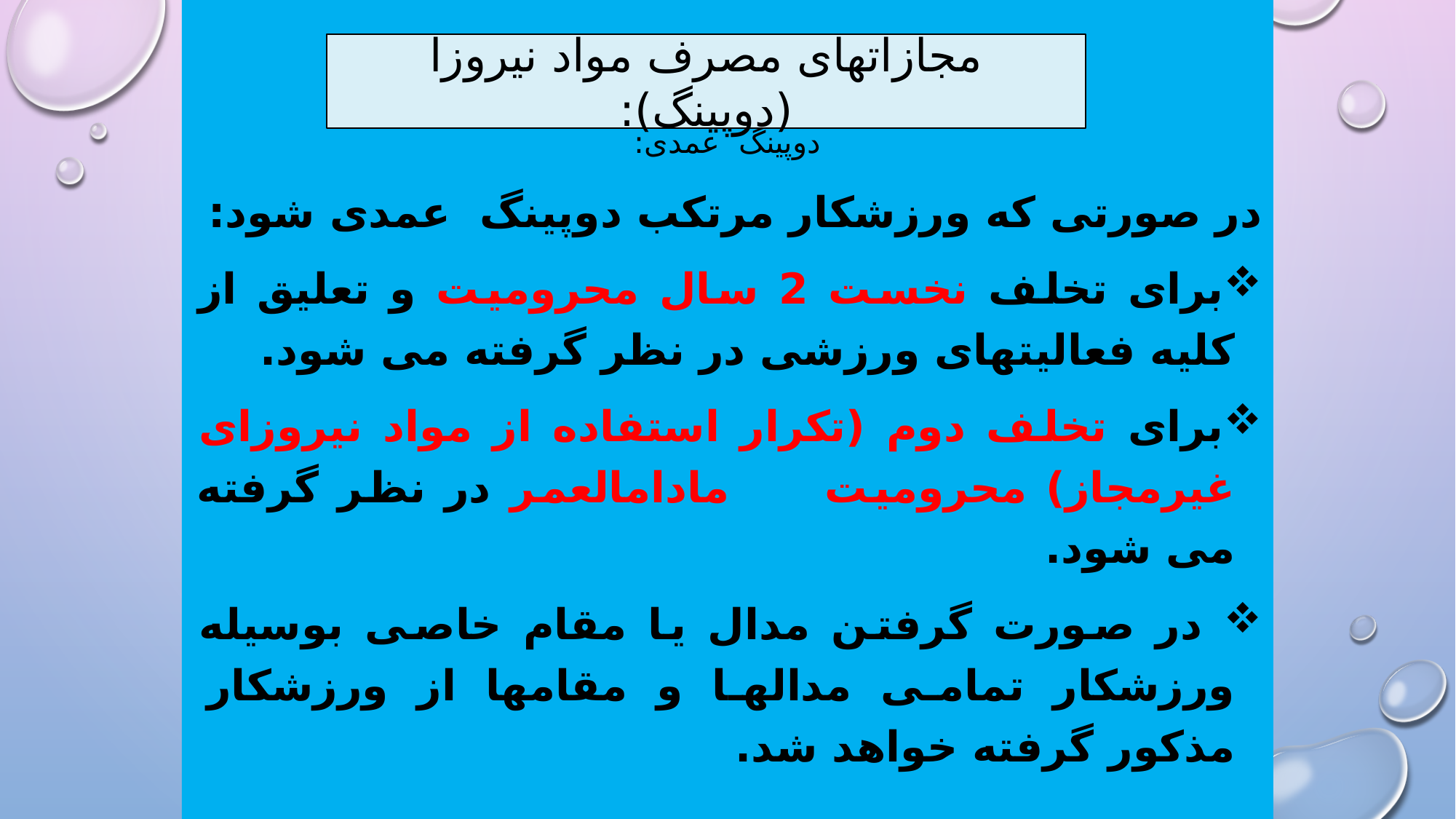

دوپینگ  عمدی:
در صورتی که ورزشکار مرتکب دوپینگ  عمدی شود:
برای تخلف نخست 2 سال محرومیت و تعلیق از کلیه فعالیتهای ورزشی در نظر گرفته می شود.
برای تخلف دوم (تکرار استفاده از مواد نیروزای غیرمجاز) محرومیت     مادامالعمر در نظر گرفته می شود.
 در صورت گرفتن مدال یا مقام خاصی بوسیله ورزشکار تمامی مدالها و مقامها از ورزشکار مذکور گرفته خواهد شد.

مجازاتهای مصرف مواد نیروزا (دوپینگ):